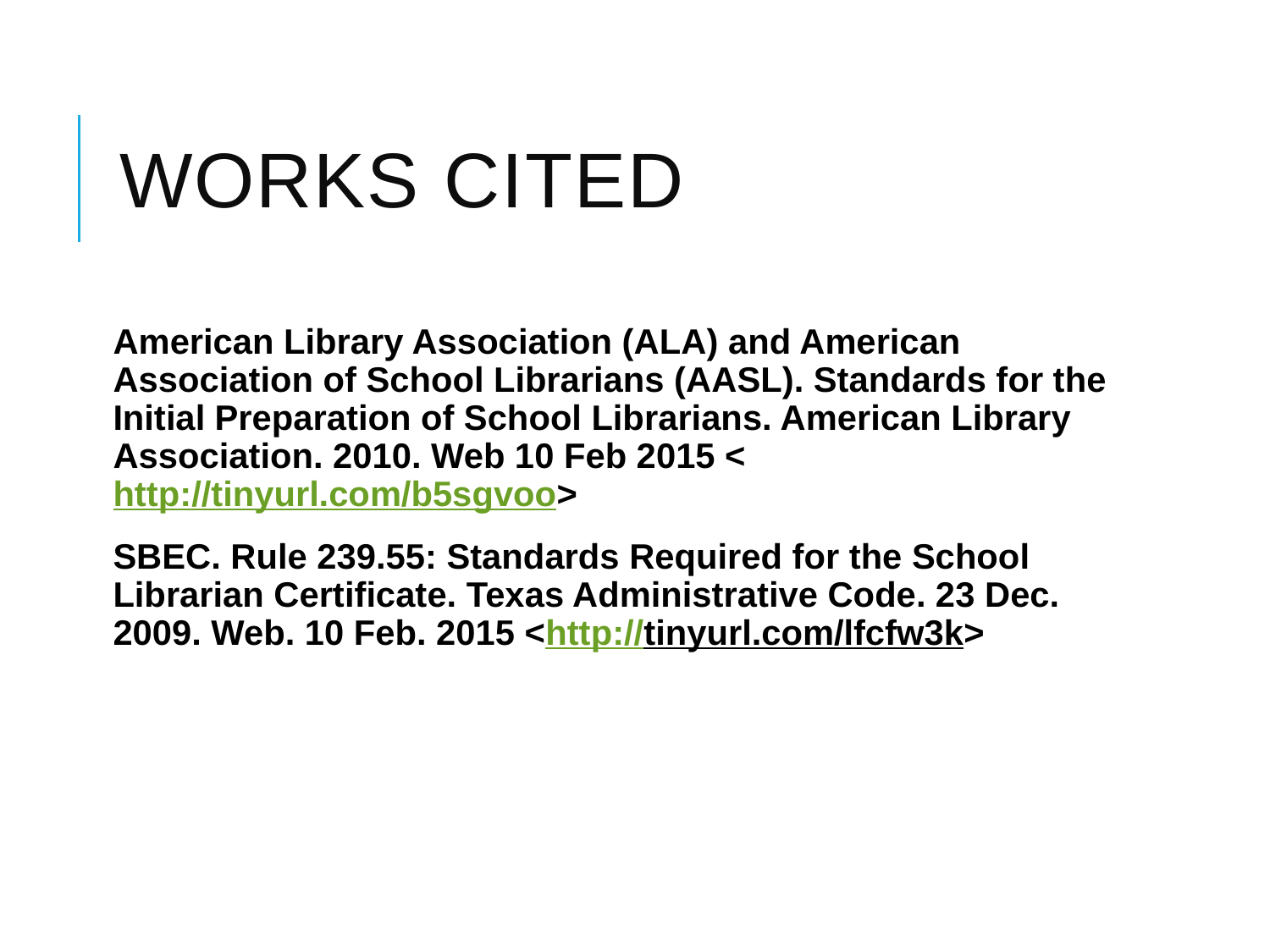

# Works cited
American Library Association (ALA) and American Association of School Librarians (AASL). Standards for the Initial Preparation of School Librarians. American Library Association. 2010. Web 10 Feb 2015 <http://tinyurl.com/b5sgvoo>
SBEC. Rule 239.55: Standards Required for the School Librarian Certificate. Texas Administrative Code. 23 Dec. 2009. Web. 10 Feb. 2015 <http://tinyurl.com/lfcfw3k>